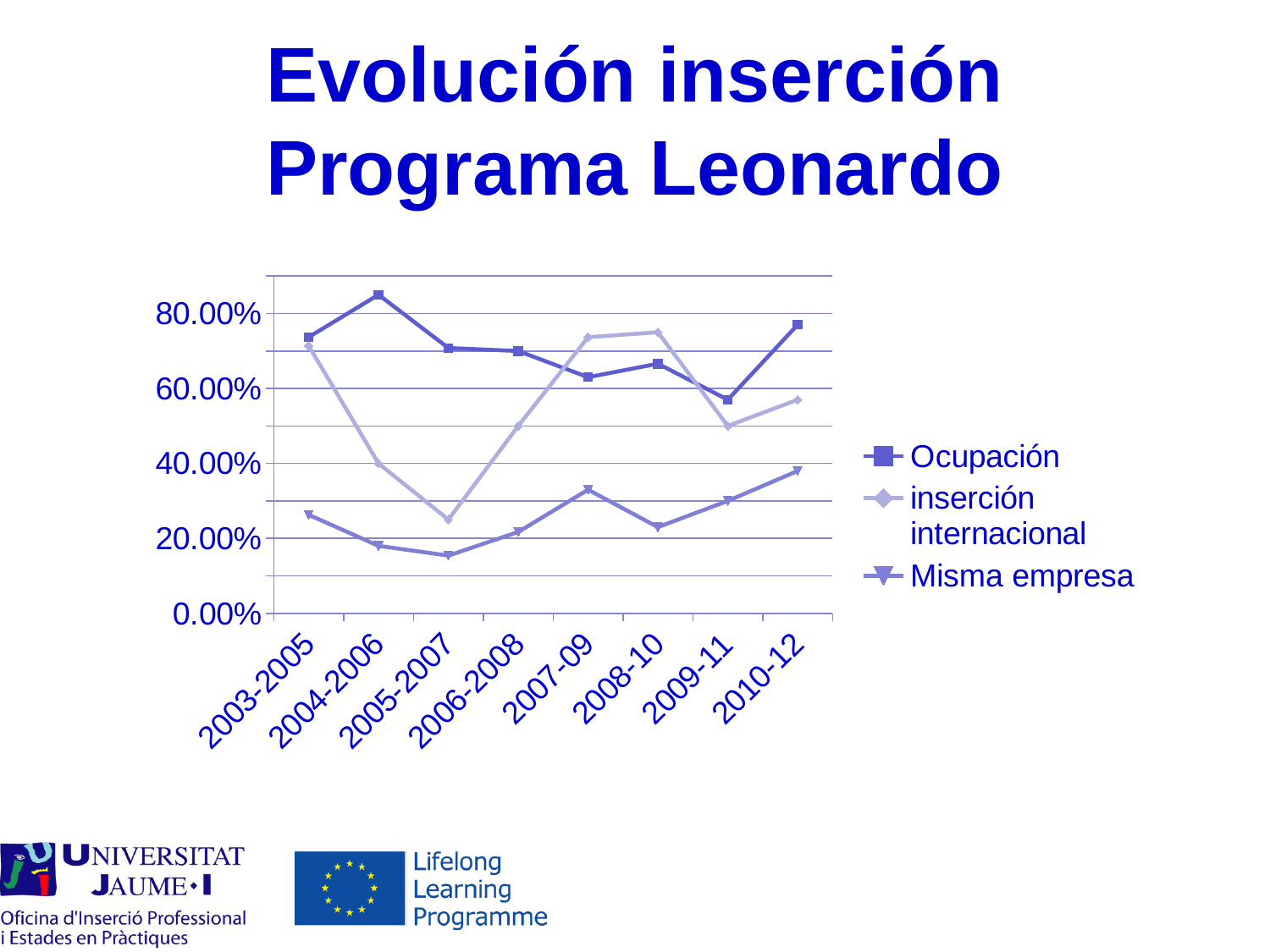

# Evolución inserción Programa Leonardo

### Chart

| Category | Ocupación | inserción internacional | Misma empresa |
|---|---|---|---|
| 2003-2005 | 0.7370000000000003 | 0.7140000000000003 | 0.263 |
| 2004-2006 | 0.8500000000000003 | 0.4 | 0.18000000000000008 |
| 2005-2007 | 0.7080000000000003 | 0.25 | 0.15400000000000008 |
| 2006-2008 | 0.7000000000000003 | 0.5 | 0.21700000000000008 |
| 2007-09 | 0.6300000000000003 | 0.7368000000000003 | 0.33000000000000024 |
| 2008-10 | 0.6660000000000005 | 0.7500000000000003 | 0.23 |
| 2009-11 | 0.57 | 0.5 | 0.30000000000000016 |
| 2010-12 | 0.7700000000000001 | 0.57 | 0.38000000000000017 |